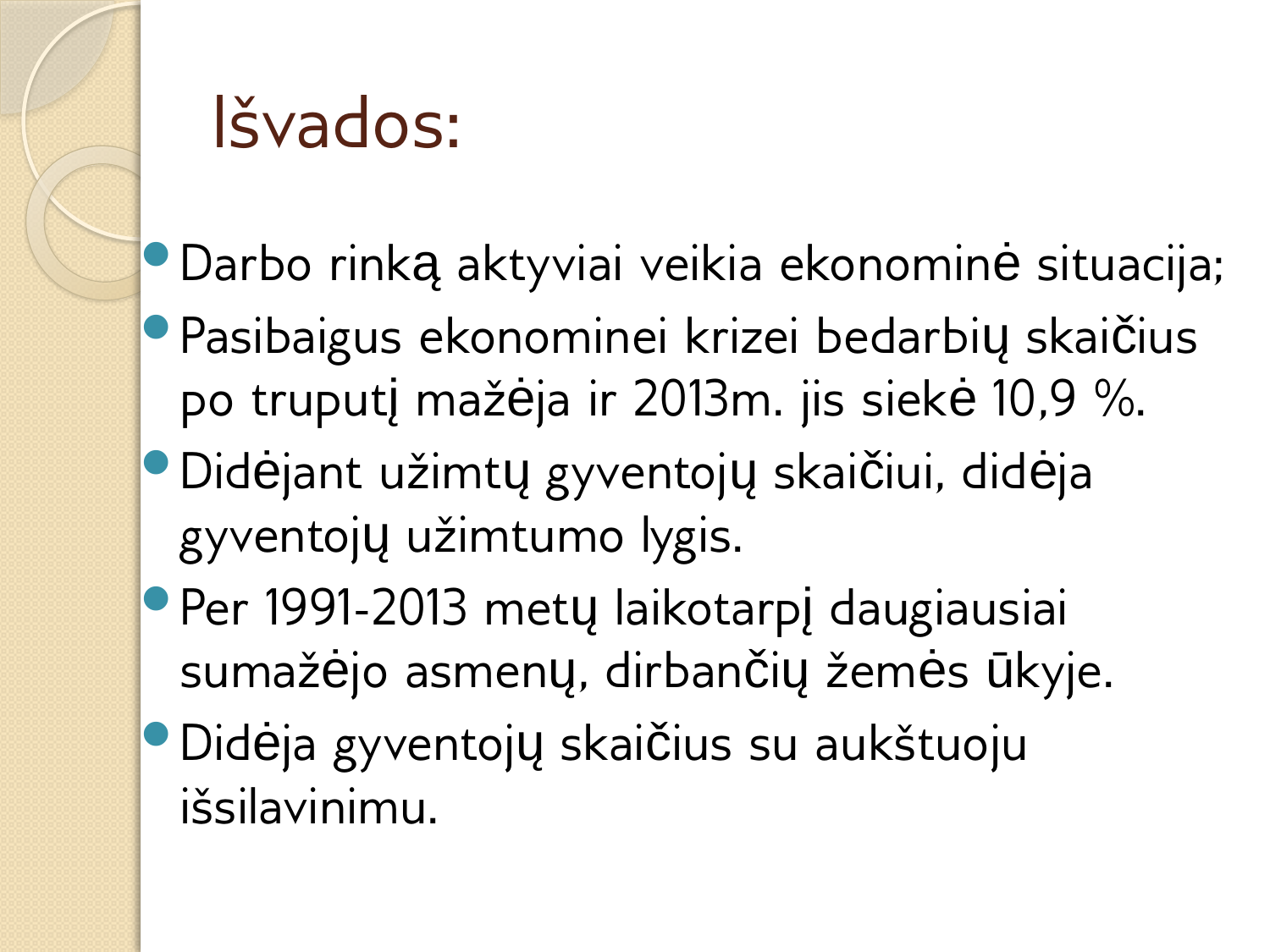

# Išvados:

Darbo rinką aktyviai veikia ekonominė situacija;
Pasibaigus ekonominei krizei bedarbių skaičius po truputį mažėja ir 2013m. jis siekė 10,9 %.
Didėjant užimtų gyventojų skaičiui, didėja gyventojų užimtumo lygis.
Per 1991-2013 metų laikotarpį daugiausiai sumažėjo asmenų, dirbančių žemės ūkyje.
Didėja gyventojų skaičius su aukštuoju išsilavinimu.